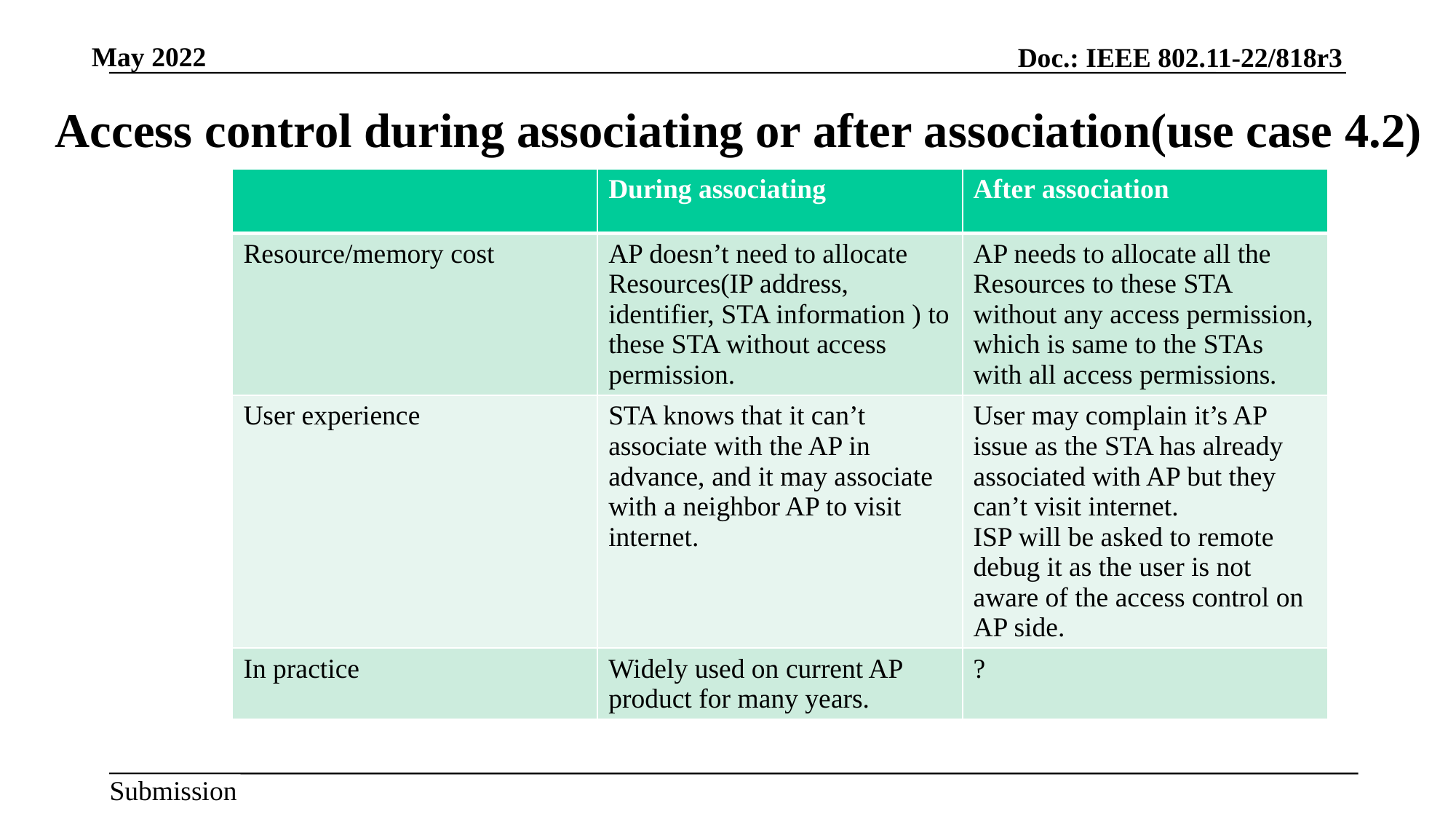

# Access control during associating or after association(use case 4.2)
|  | During associating | After association |
| --- | --- | --- |
| Resource/memory cost | AP doesn’t need to allocate Resources(IP address, identifier, STA information ) to these STA without access permission. | AP needs to allocate all the Resources to these STA without any access permission, which is same to the STAs with all access permissions. |
| User experience | STA knows that it can’t associate with the AP in advance, and it may associate with a neighbor AP to visit internet. | User may complain it’s AP issue as the STA has already associated with AP but they can’t visit internet. ISP will be asked to remote debug it as the user is not aware of the access control on AP side. |
| In practice | Widely used on current AP product for many years. | ? |